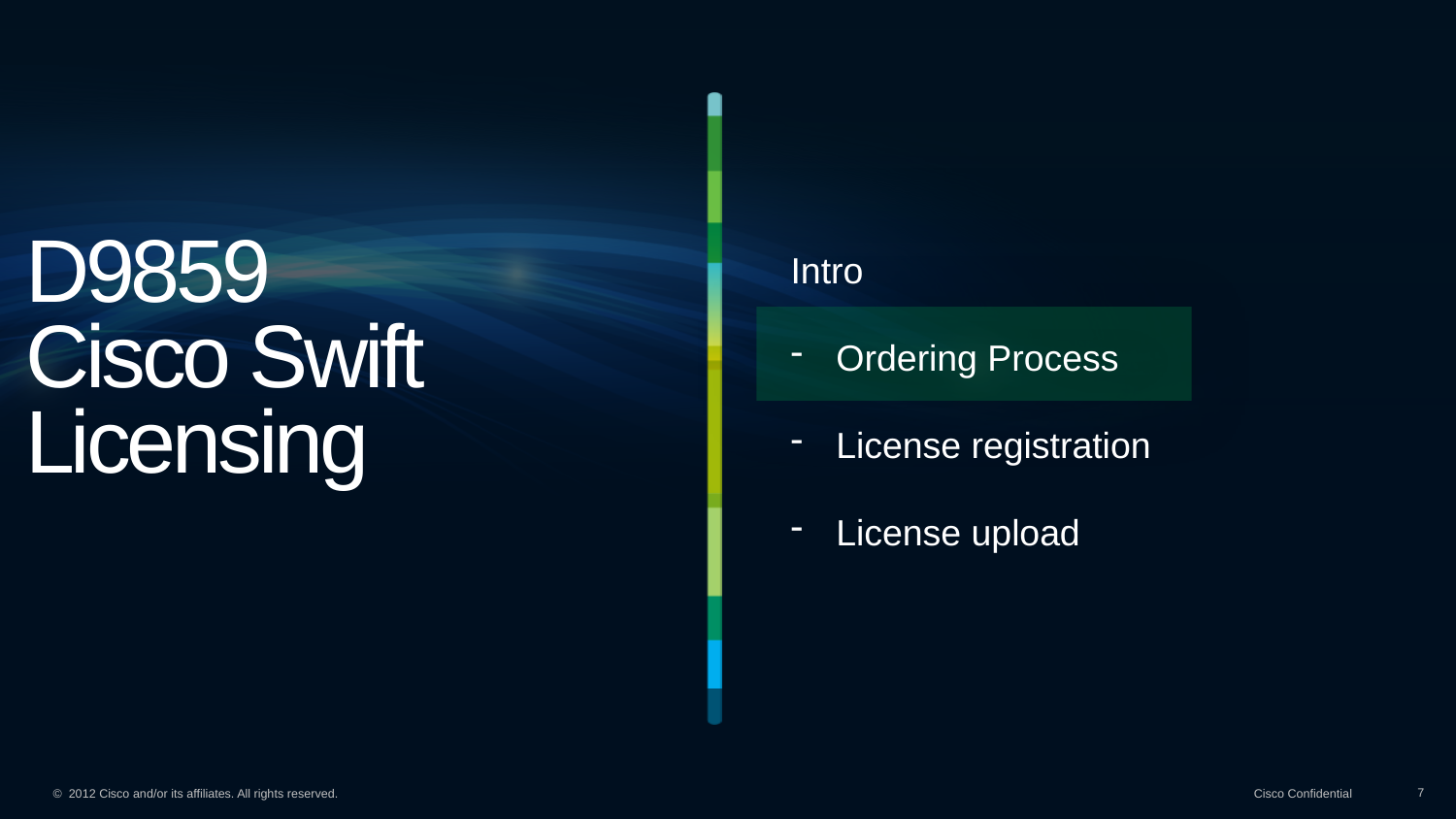

# D9859 Cisco Swift Licensing
Intro
Ordering Process
License registration
License upload